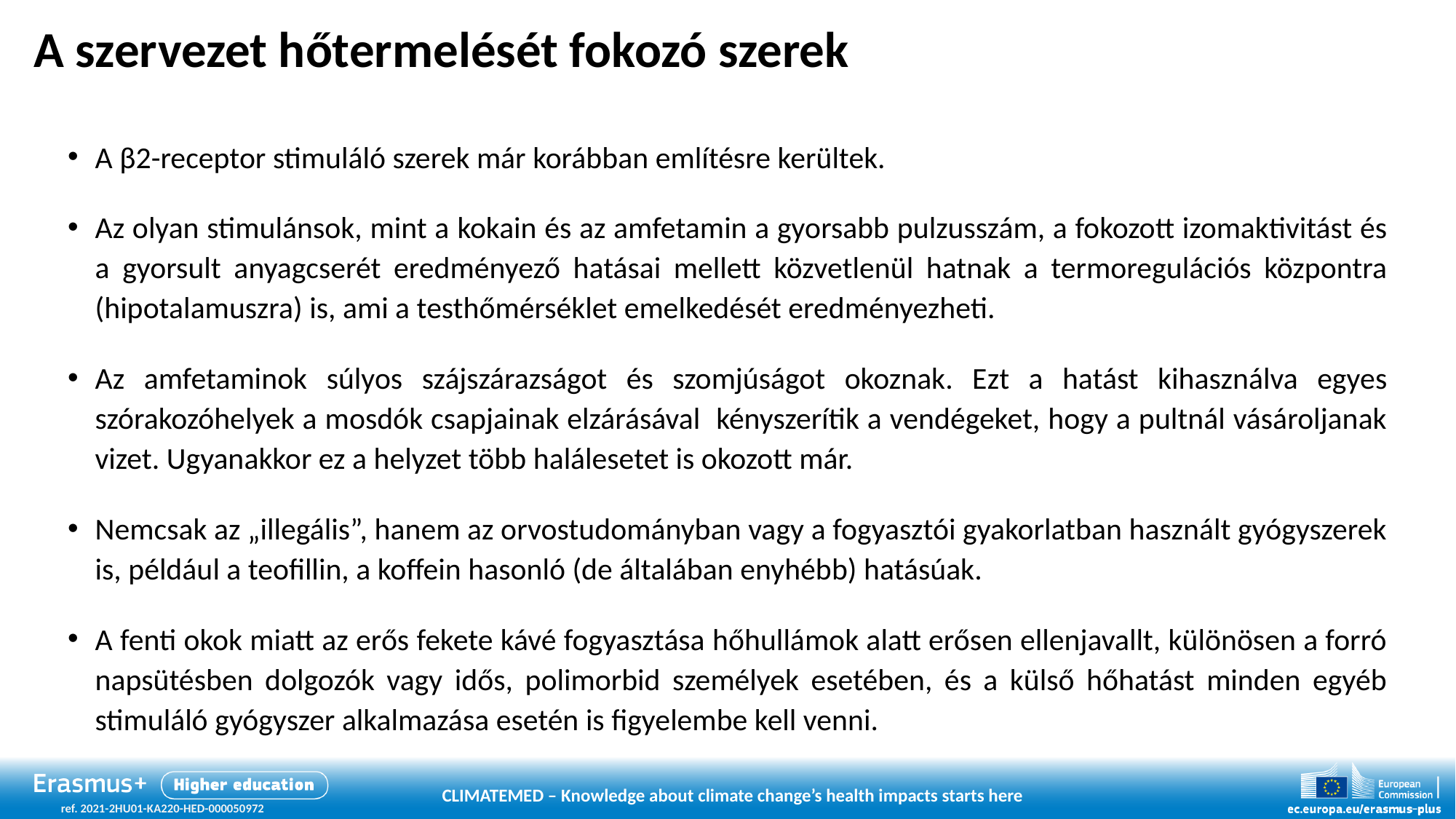

# A szervezet hőtermelését fokozó szerek
A β2-receptor stimuláló szerek már korábban említésre kerültek.
Az olyan stimulánsok, mint a kokain és az amfetamin a gyorsabb pulzusszám, a fokozott izomaktivitást és a gyorsult anyagcserét eredményező hatásai mellett közvetlenül hatnak a termoregulációs központra (hipotalamuszra) is, ami a testhőmérséklet emelkedését eredményezheti.
Az amfetaminok súlyos szájszárazságot és szomjúságot okoznak. Ezt a hatást kihasználva egyes szórakozóhelyek a mosdók csapjainak elzárásával  kényszerítik a vendégeket, hogy a pultnál vásároljanak vizet. Ugyanakkor ez a helyzet több halálesetet is okozott már.
Nemcsak az „illegális”, hanem az orvostudományban vagy a fogyasztói gyakorlatban használt gyógyszerek is, például a teofillin, a koffein hasonló (de általában enyhébb) hatásúak.
A fenti okok miatt az erős fekete kávé fogyasztása hőhullámok alatt erősen ellenjavallt, különösen a forró napsütésben dolgozók vagy idős, polimorbid személyek esetében, és a külső hőhatást minden egyéb stimuláló gyógyszer alkalmazása esetén is figyelembe kell venni.